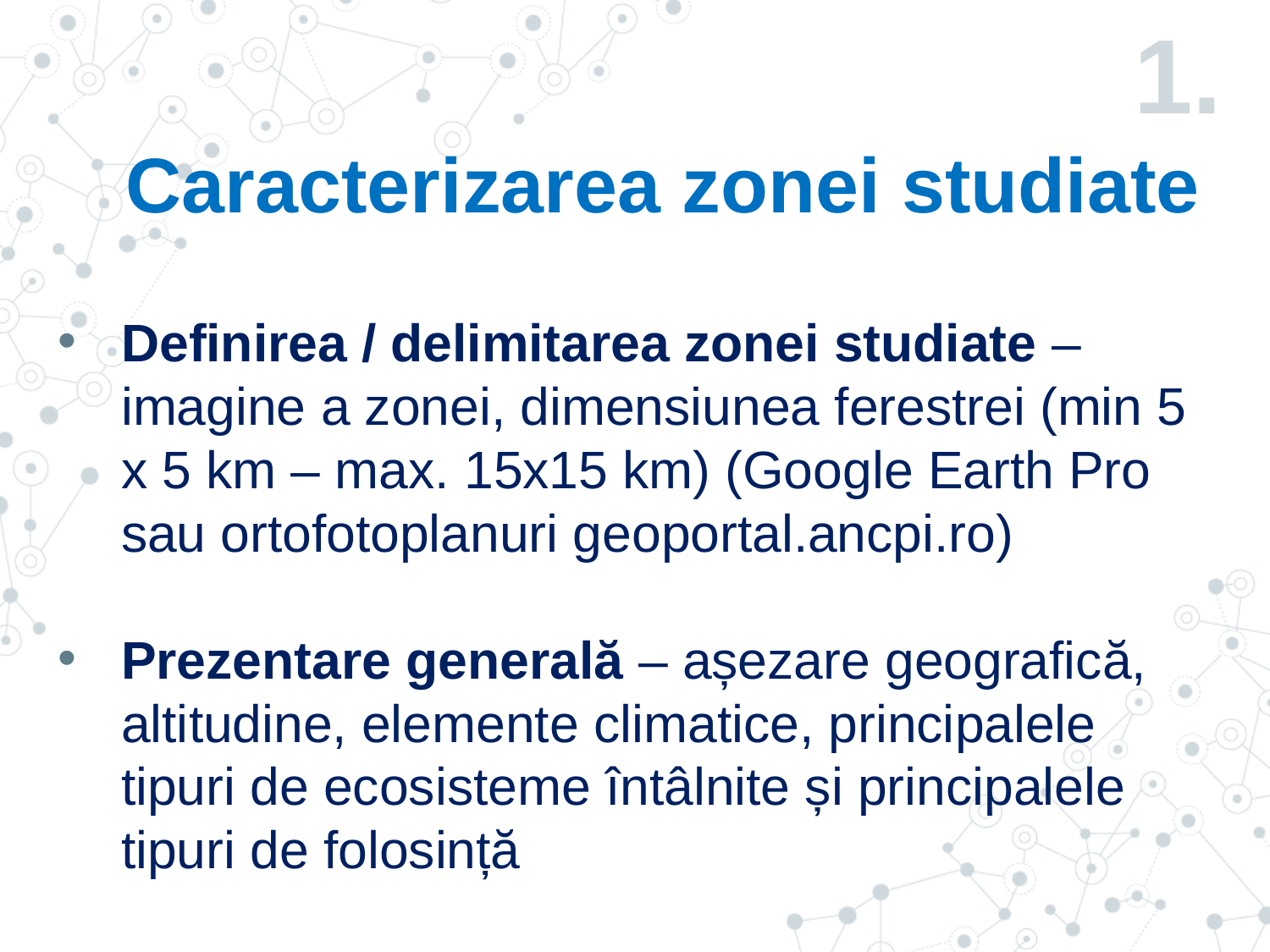

# 1.
Caracterizarea zonei studiate
Definirea / delimitarea zonei studiate – imagine a zonei, dimensiunea ferestrei (min 5 x 5 km – max. 15x15 km) (Google Earth Pro sau ortofotoplanuri geoportal.ancpi.ro)

Prezentare generală – așezare geografică, altitudine, elemente climatice, principalele tipuri de ecosisteme întâlnite și principalele tipuri de folosință